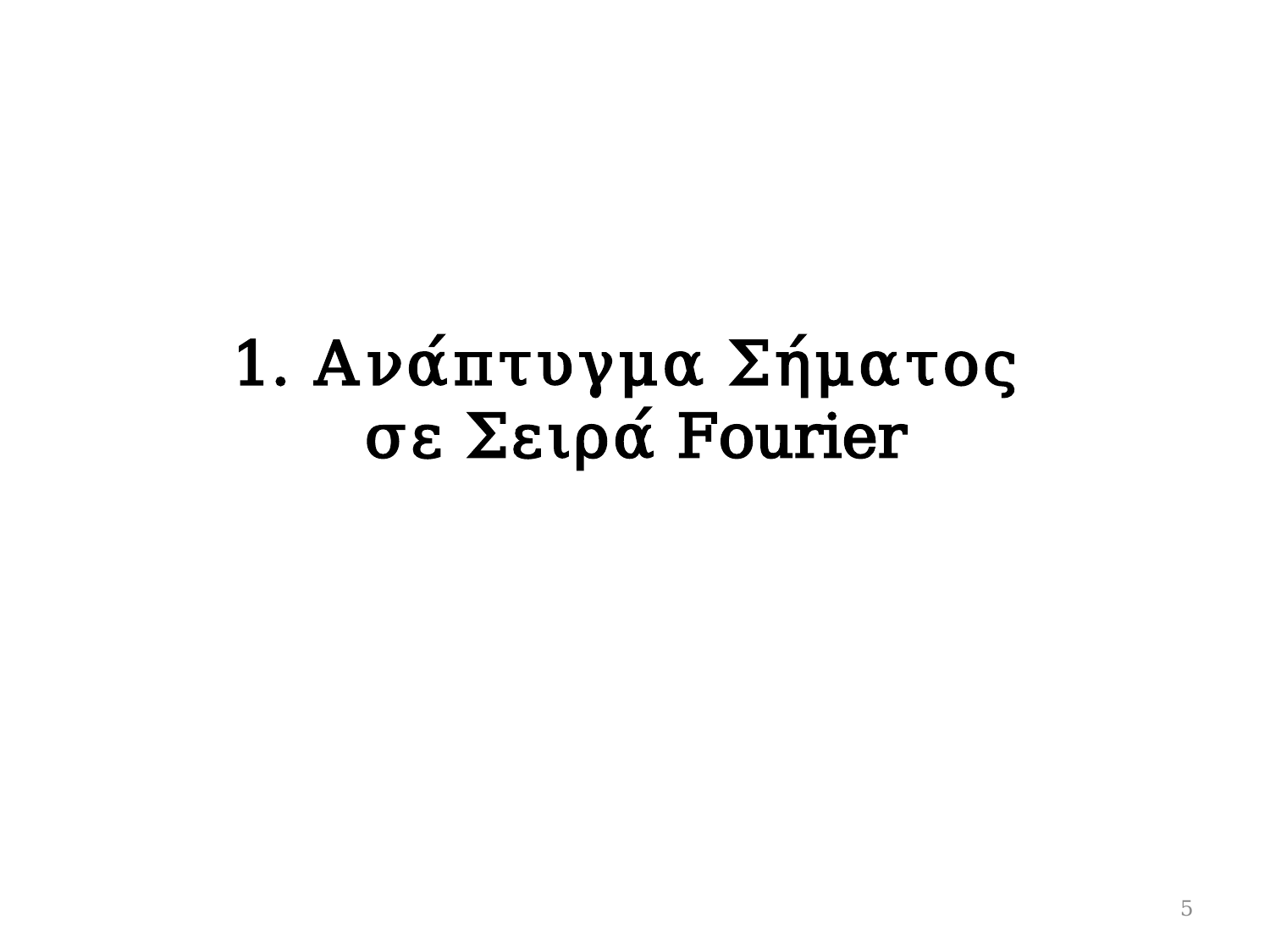

# 1. Ανάπτυγμα Σήματος σε Σειρά Fourier
5